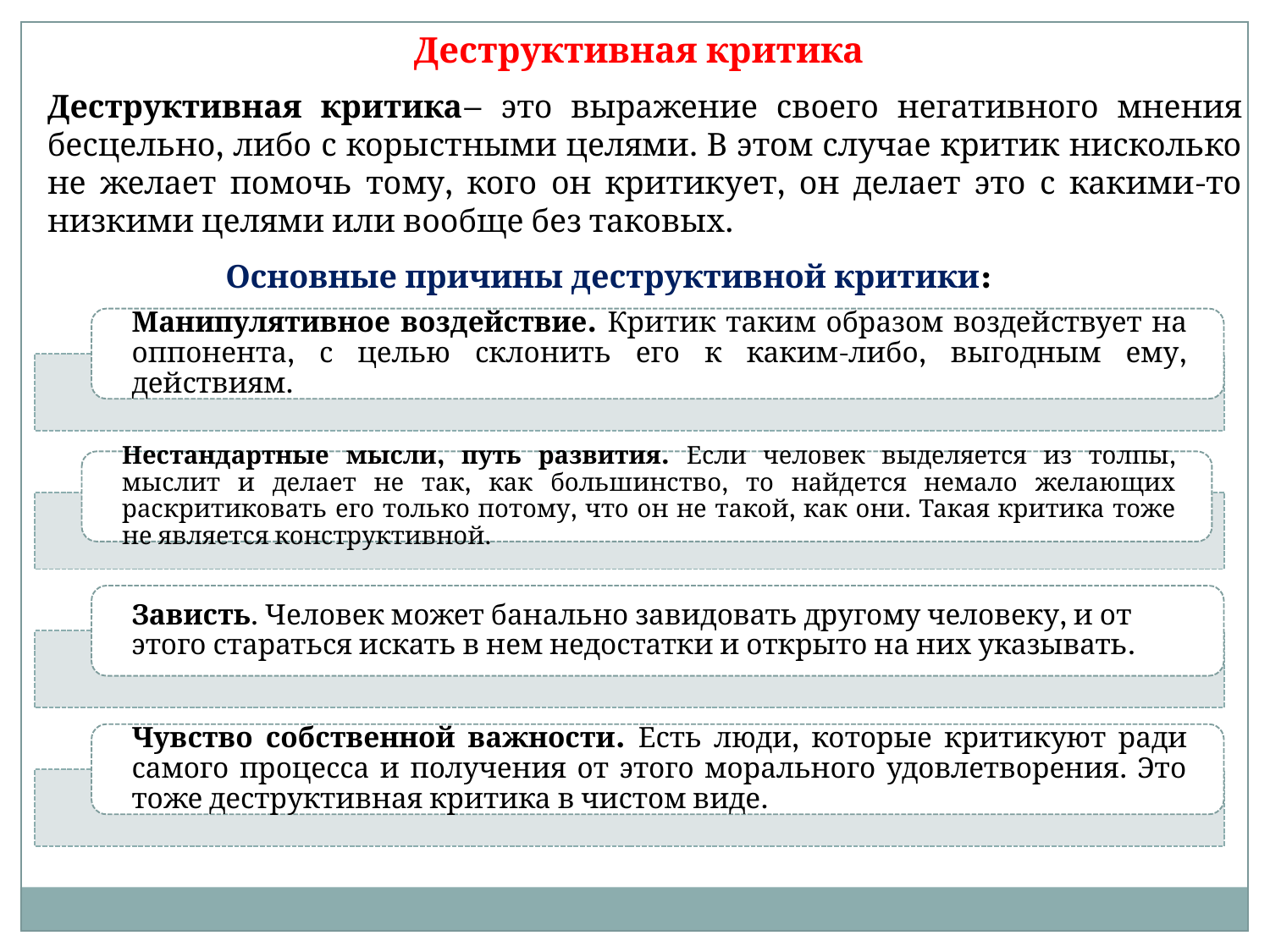

Деструктивная критика
Деструктивная критика– это выражение своего негативного мнения бесцельно, либо с корыстными целями. В этом случае критик нисколько не желает помочь тому, кого он критикует, он делает это с какими-то низкими целями или вообще без таковых.
Основные причины деструктивной критики:
Манипулятивное воздействие. Критик таким образом воздействует на оппонента, с целью склонить его к каким-либо, выгодным ему, действиям.
Нестандартные мысли, путь развития. Если человек выделяется из толпы, мыслит и делает не так, как большинство, то найдется немало желающих раскритиковать его только потому, что он не такой, как они. Такая критика тоже не является конструктивной.
Зависть. Человек может банально завидовать другому человеку, и от этого стараться искать в нем недостатки и открыто на них указывать.
Чувство собственной важности. Есть люди, которые критикуют ради самого процесса и получения от этого морального удовлетворения. Это тоже деструктивная критика в чистом виде.